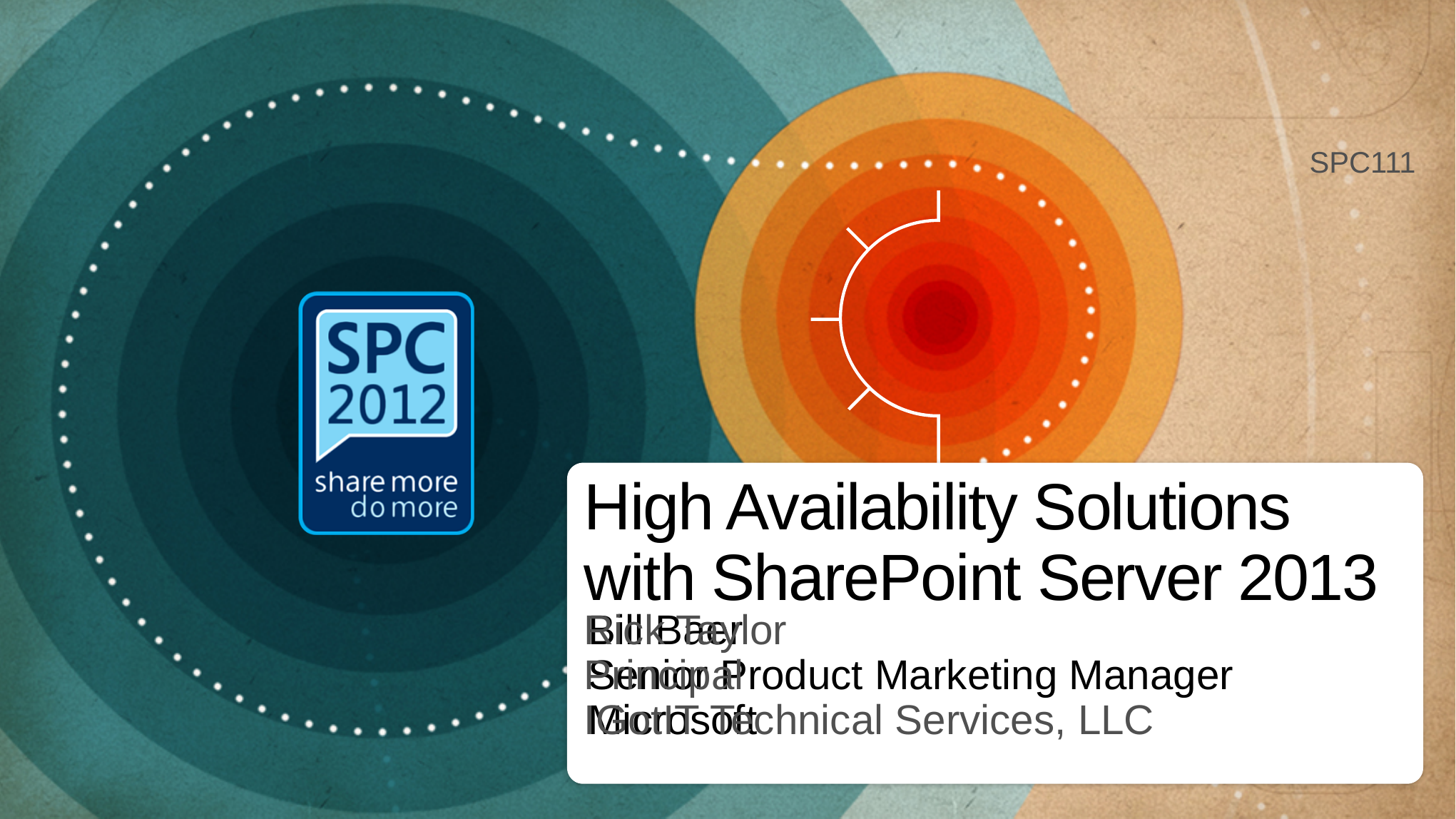

SPC111
# High Availability Solutions with SharePoint Server 2013
Bill Baer
Senior Product Marketing Manager
Microsoft
Rick Taylor
Principal
IGotIT Technical Services, LLC